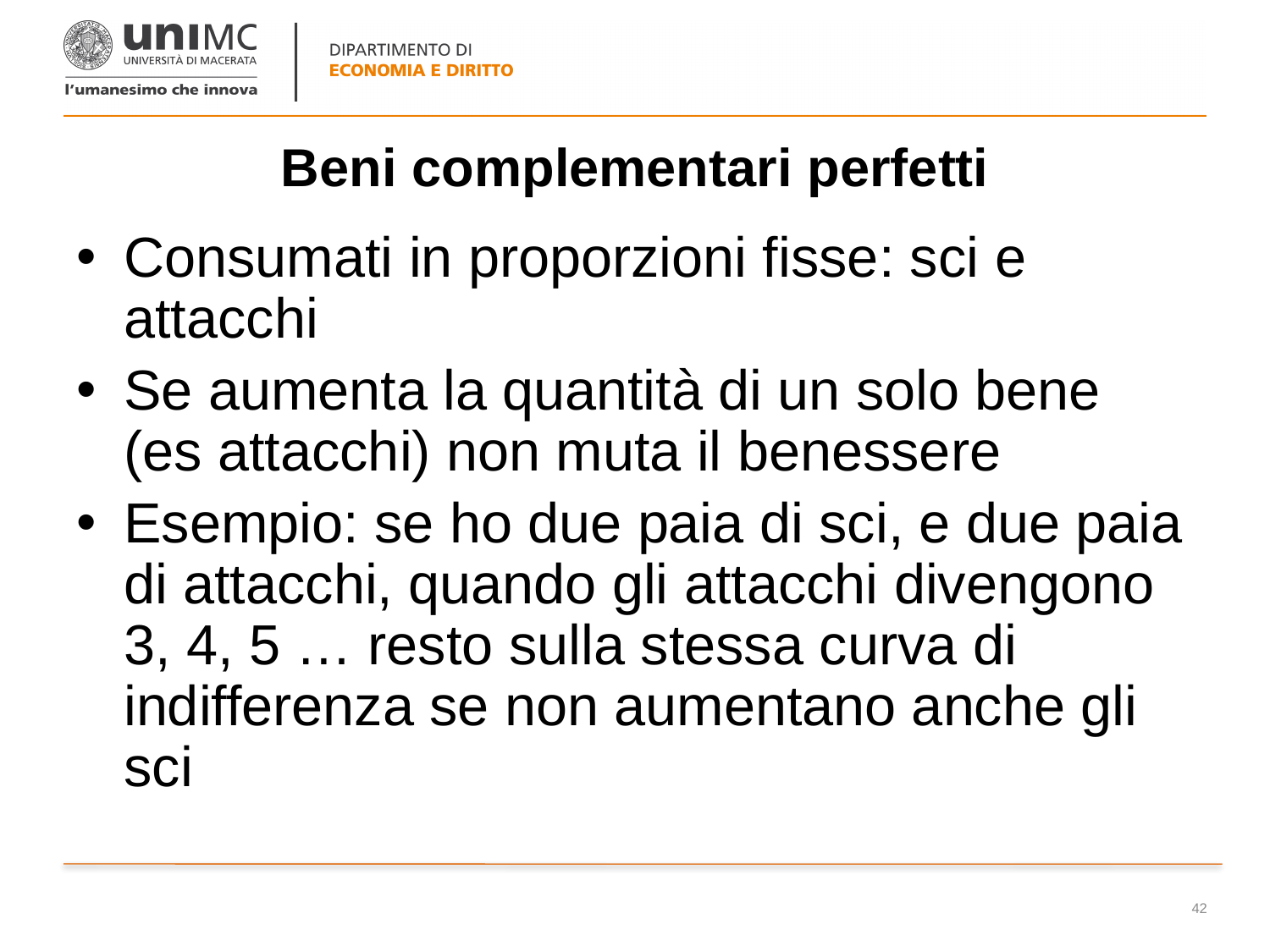

# Beni complementari perfetti
Consumati in proporzioni fisse: sci e attacchi
Se aumenta la quantità di un solo bene (es attacchi) non muta il benessere
Esempio: se ho due paia di sci, e due paia di attacchi, quando gli attacchi divengono 3, 4, 5 … resto sulla stessa curva di indifferenza se non aumentano anche gli sci
42